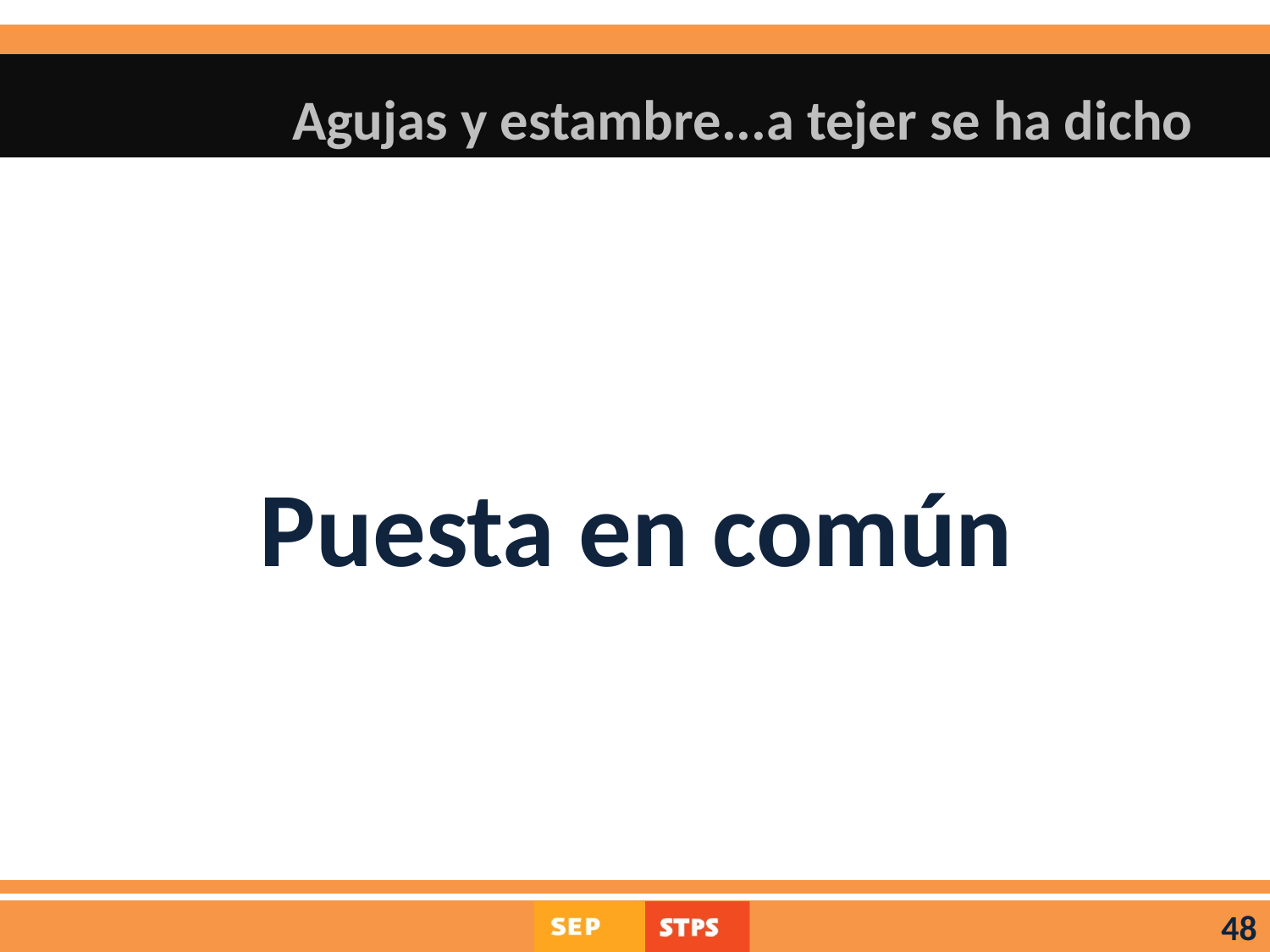

# Agujas y estambre...a tejer se ha dicho
Puesta en común

48